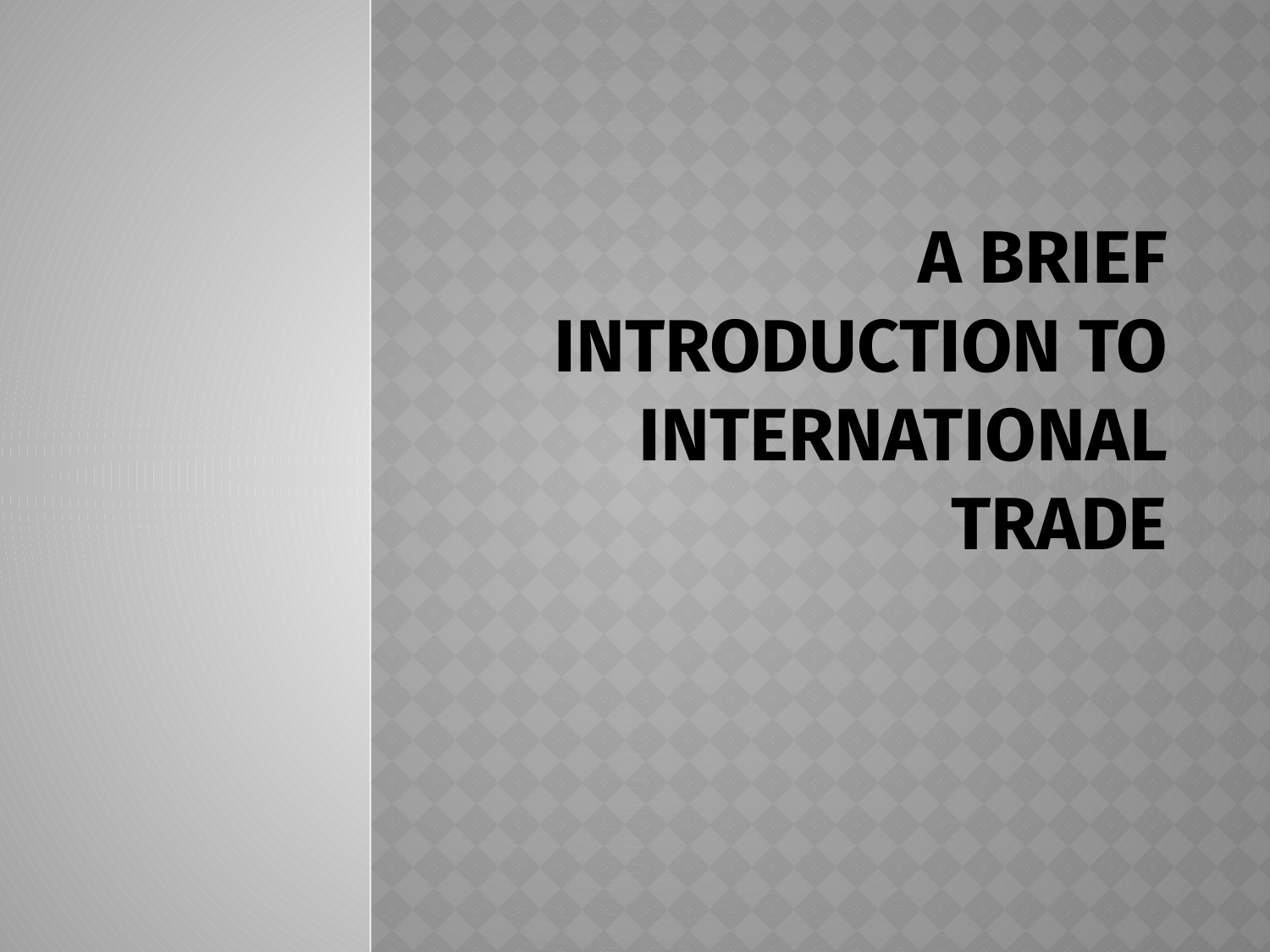

# A Brief Introduction to International Trade